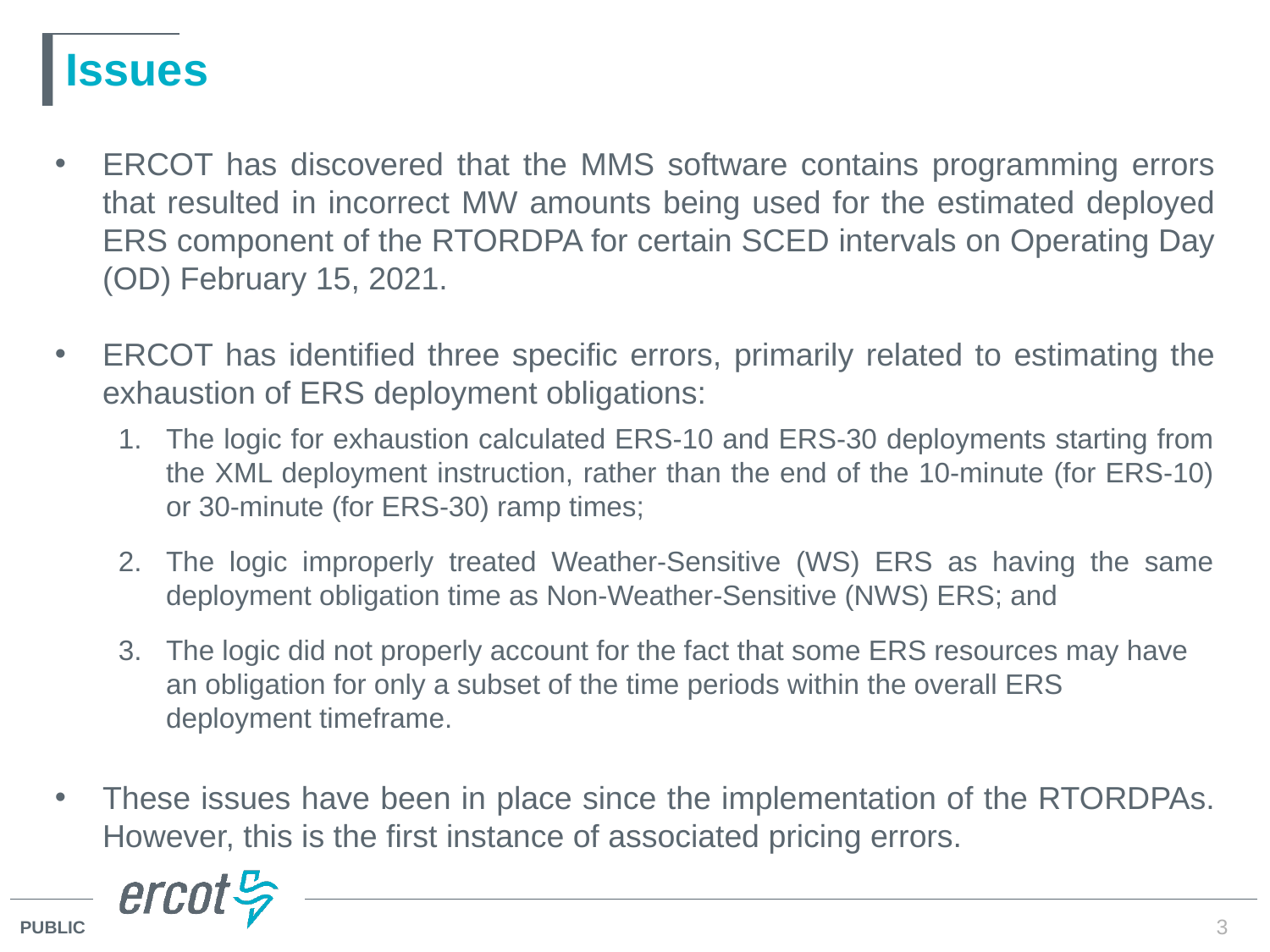

# Issues
ERCOT has discovered that the MMS software contains programming errors that resulted in incorrect MW amounts being used for the estimated deployed ERS component of the RTORDPA for certain SCED intervals on Operating Day (OD) February 15, 2021.

ERCOT has identified three specific errors, primarily related to estimating the exhaustion of ERS deployment obligations:
The logic for exhaustion calculated ERS-10 and ERS-30 deployments starting from the XML deployment instruction, rather than the end of the 10-minute (for ERS-10) or 30-minute (for ERS-30) ramp times;
The logic improperly treated Weather-Sensitive (WS) ERS as having the same deployment obligation time as Non-Weather-Sensitive (NWS) ERS; and
The logic did not properly account for the fact that some ERS resources may have an obligation for only a subset of the time periods within the overall ERS deployment timeframe.

These issues have been in place since the implementation of the RTORDPAs. However, this is the first instance of associated pricing errors.

3